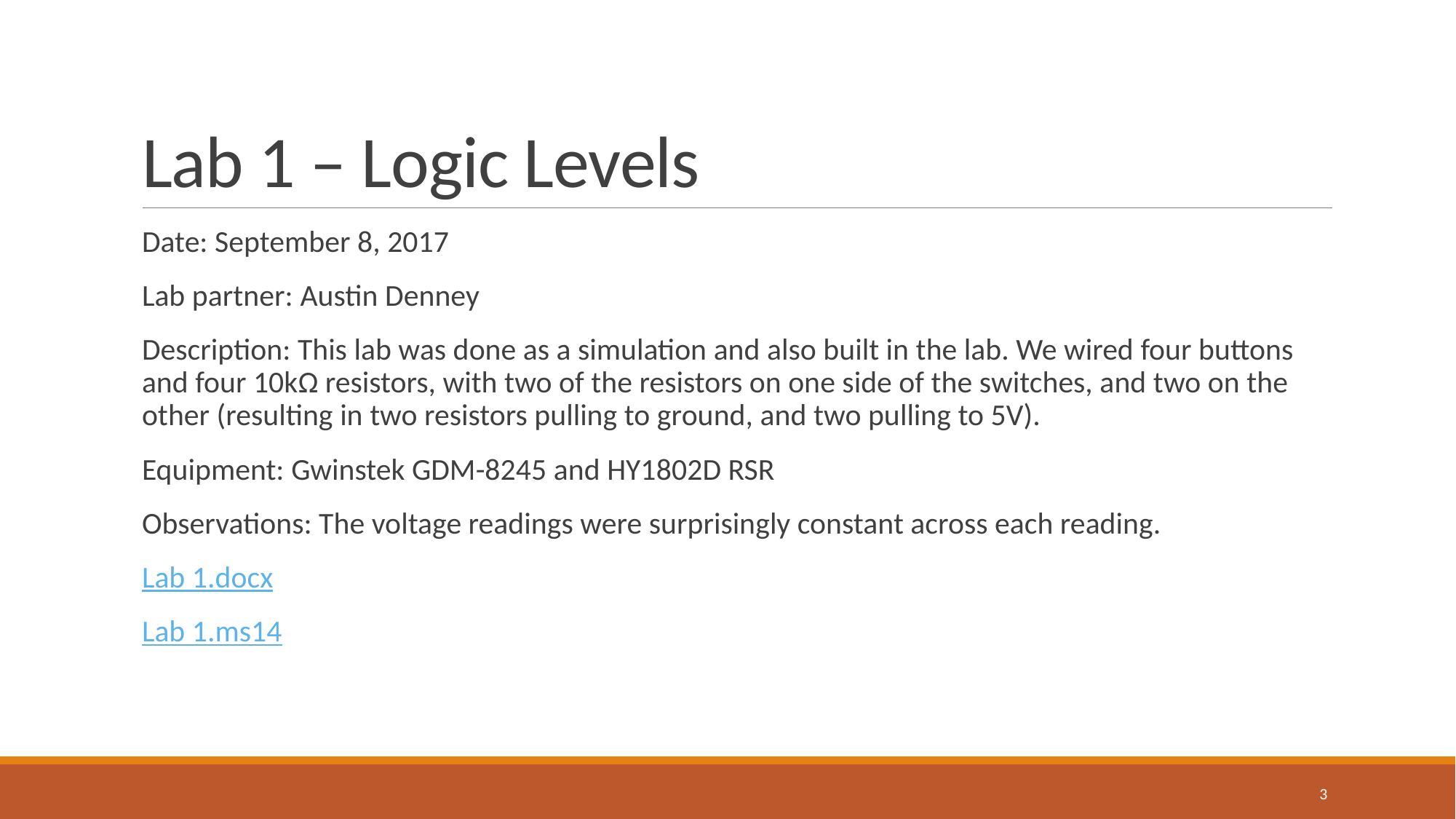

# Lab 1 – Logic Levels
Date: September 8, 2017
Lab partner: ­­­­­­­­­­­­­­­­Austin Denney
Description: This lab was done as a simulation and also built in the lab. We wired four buttons and four 10kΩ resistors, with two of the resistors on one side of the switches, and two on the other (resulting in two resistors pulling to ground, and two pulling to 5V).
Equipment: Gwinstek GDM-8245 and HY1802D RSR
Observations: The voltage readings were surprisingly constant across each reading.
Lab 1.docx
Lab 1.ms14
3